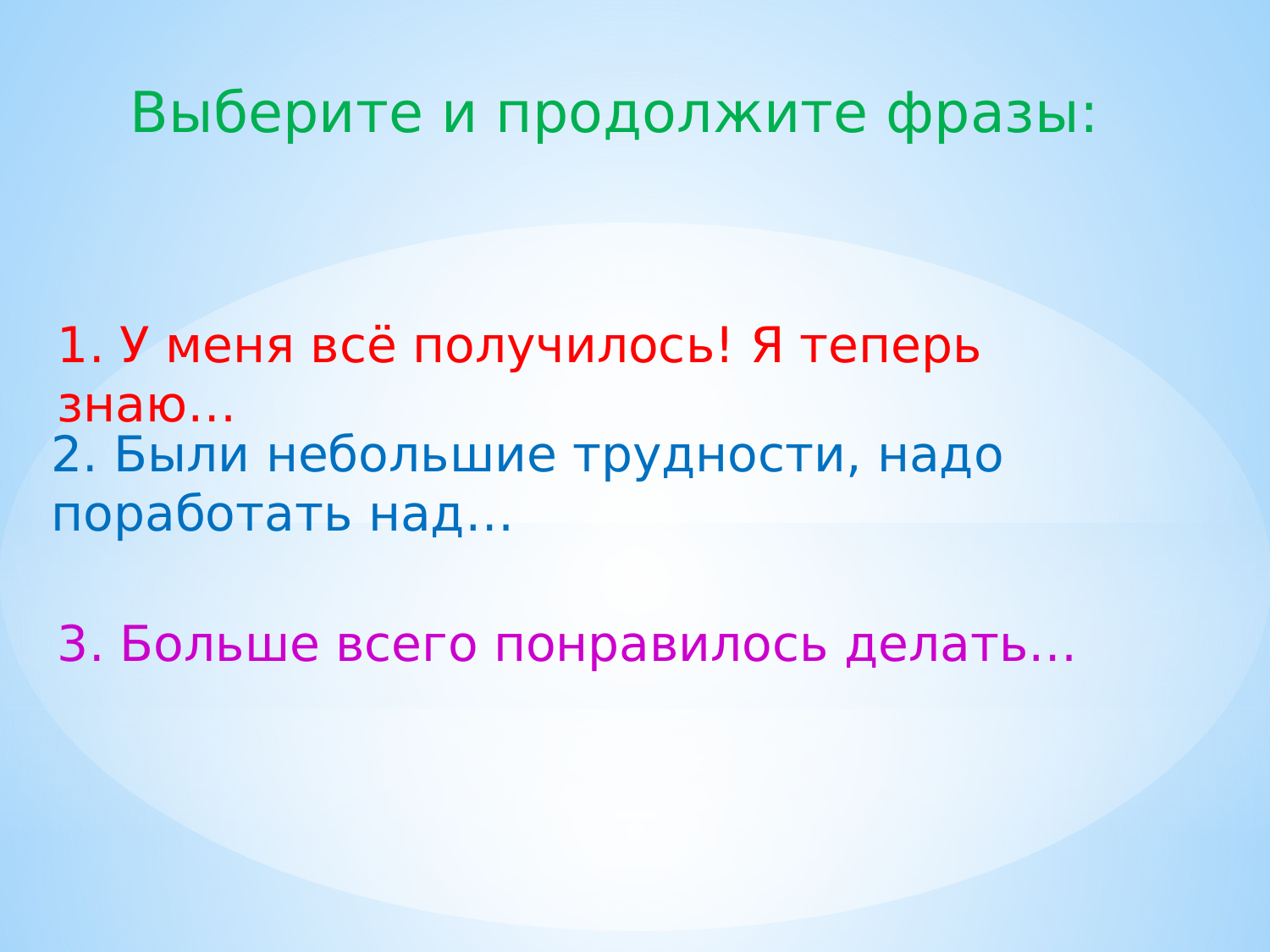

Выберите и продолжите фразы:
1. У меня всё получилось! Я теперь знаю…
2. Были небольшие трудности, надо поработать над…
3. Больше всего понравилось делать…